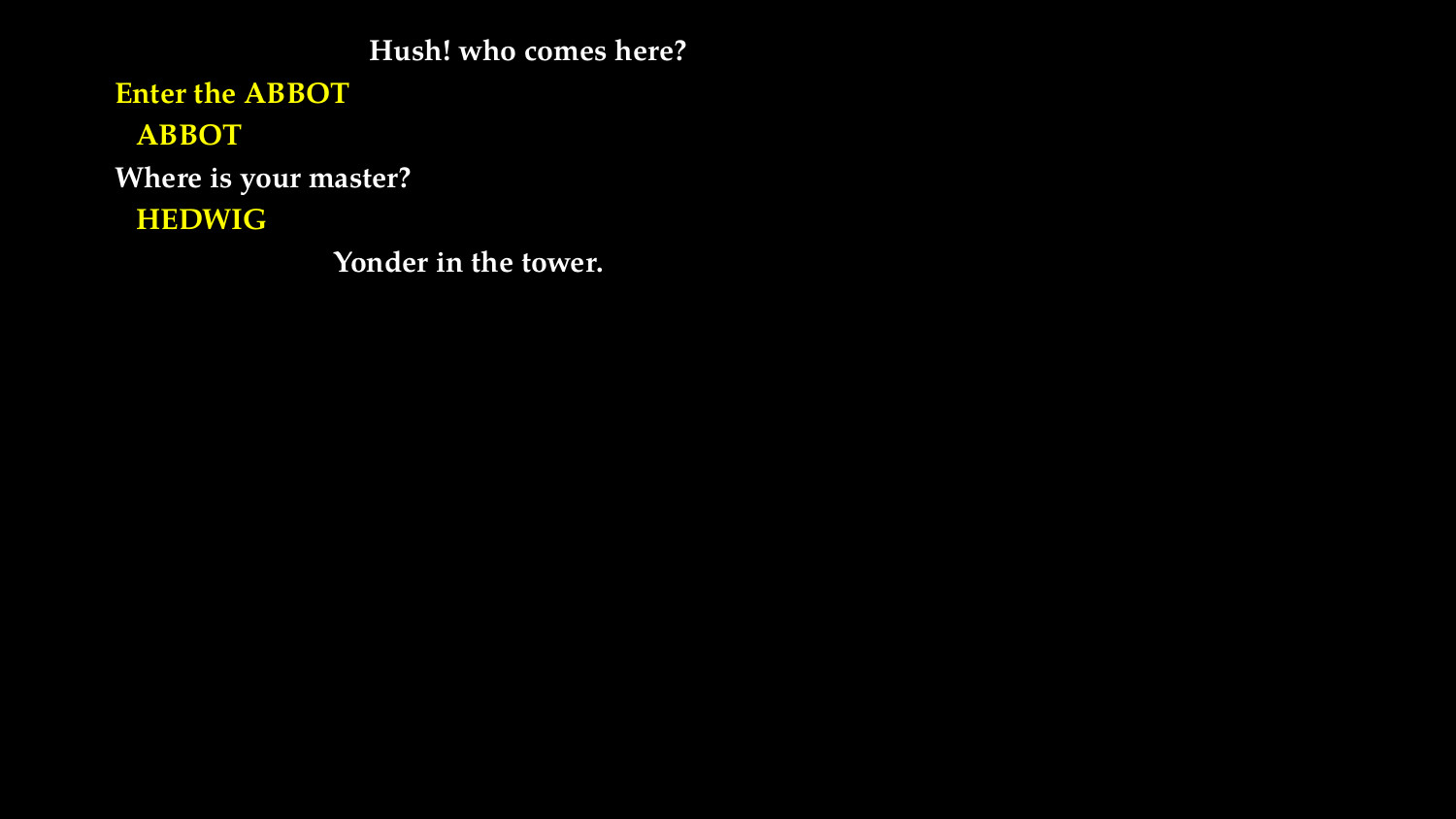

# Hush! who comes here? Enter the ABBOT ABBOT Where is your master? HEDWIG Yonder in the tower.